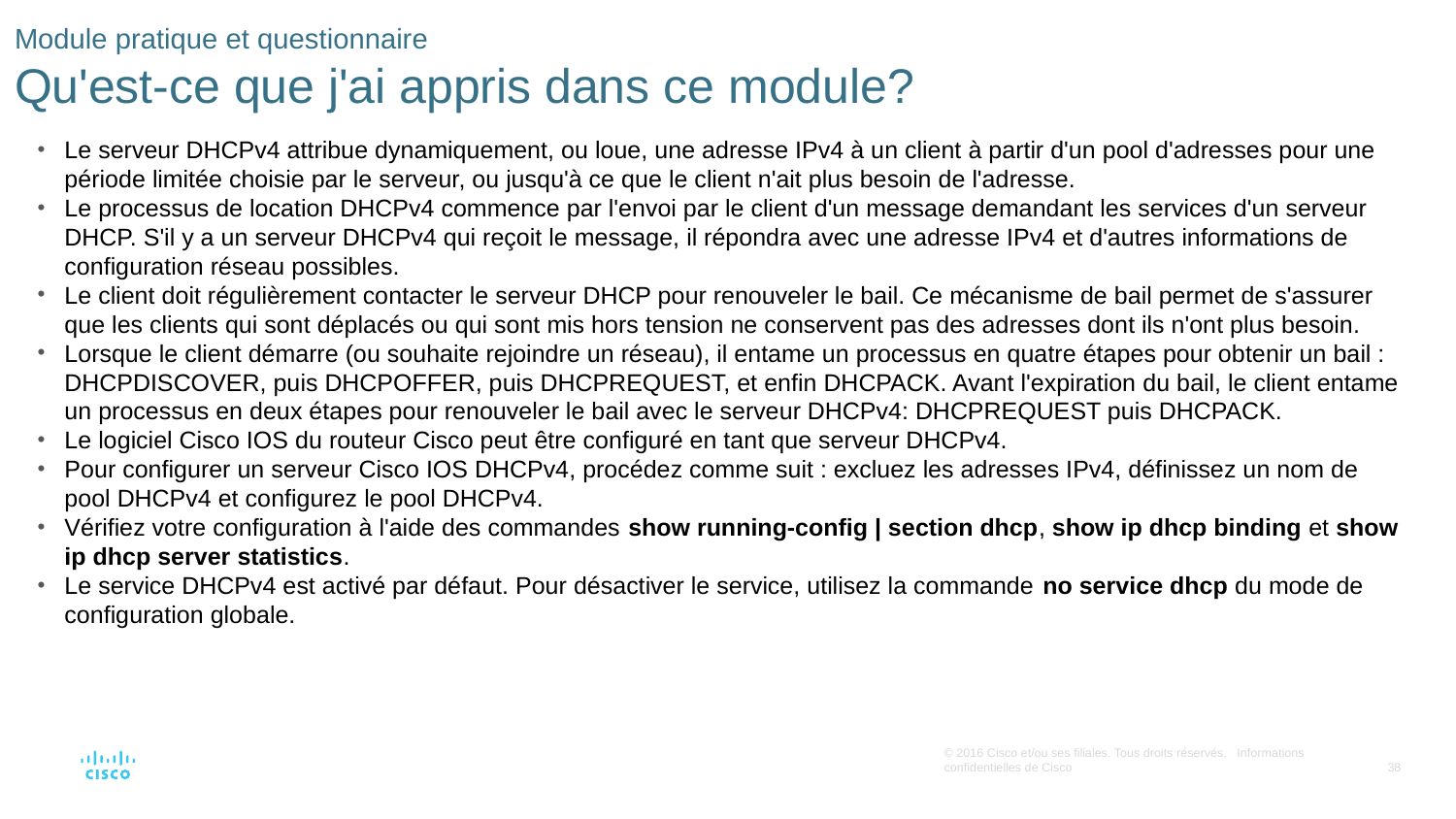

# Module pratique et questionnaire Qu'est-ce que j'ai appris dans ce module?
Le serveur DHCPv4 attribue dynamiquement, ou loue, une adresse IPv4 à un client à partir d'un pool d'adresses pour une période limitée choisie par le serveur, ou jusqu'à ce que le client n'ait plus besoin de l'adresse.
Le processus de location DHCPv4 commence par l'envoi par le client d'un message demandant les services d'un serveur DHCP. S'il y a un serveur DHCPv4 qui reçoit le message, il répondra avec une adresse IPv4 et d'autres informations de configuration réseau possibles.
Le client doit régulièrement contacter le serveur DHCP pour renouveler le bail. Ce mécanisme de bail permet de s'assurer que les clients qui sont déplacés ou qui sont mis hors tension ne conservent pas des adresses dont ils n'ont plus besoin.
Lorsque le client démarre (ou souhaite rejoindre un réseau), il entame un processus en quatre étapes pour obtenir un bail : DHCPDISCOVER, puis DHCPOFFER, puis DHCPREQUEST, et enfin DHCPACK. Avant l'expiration du bail, le client entame un processus en deux étapes pour renouveler le bail avec le serveur DHCPv4: DHCPREQUEST puis DHCPACK.
Le logiciel Cisco IOS du routeur Cisco peut être configuré en tant que serveur DHCPv4.
Pour configurer un serveur Cisco IOS DHCPv4, procédez comme suit : excluez les adresses IPv4, définissez un nom de pool DHCPv4 et configurez le pool DHCPv4.
Vérifiez votre configuration à l'aide des commandes show running-config | section dhcp, show ip dhcp binding et show ip dhcp server statistics.
Le service DHCPv4 est activé par défaut. Pour désactiver le service, utilisez la commande no service dhcp du mode de configuration globale.